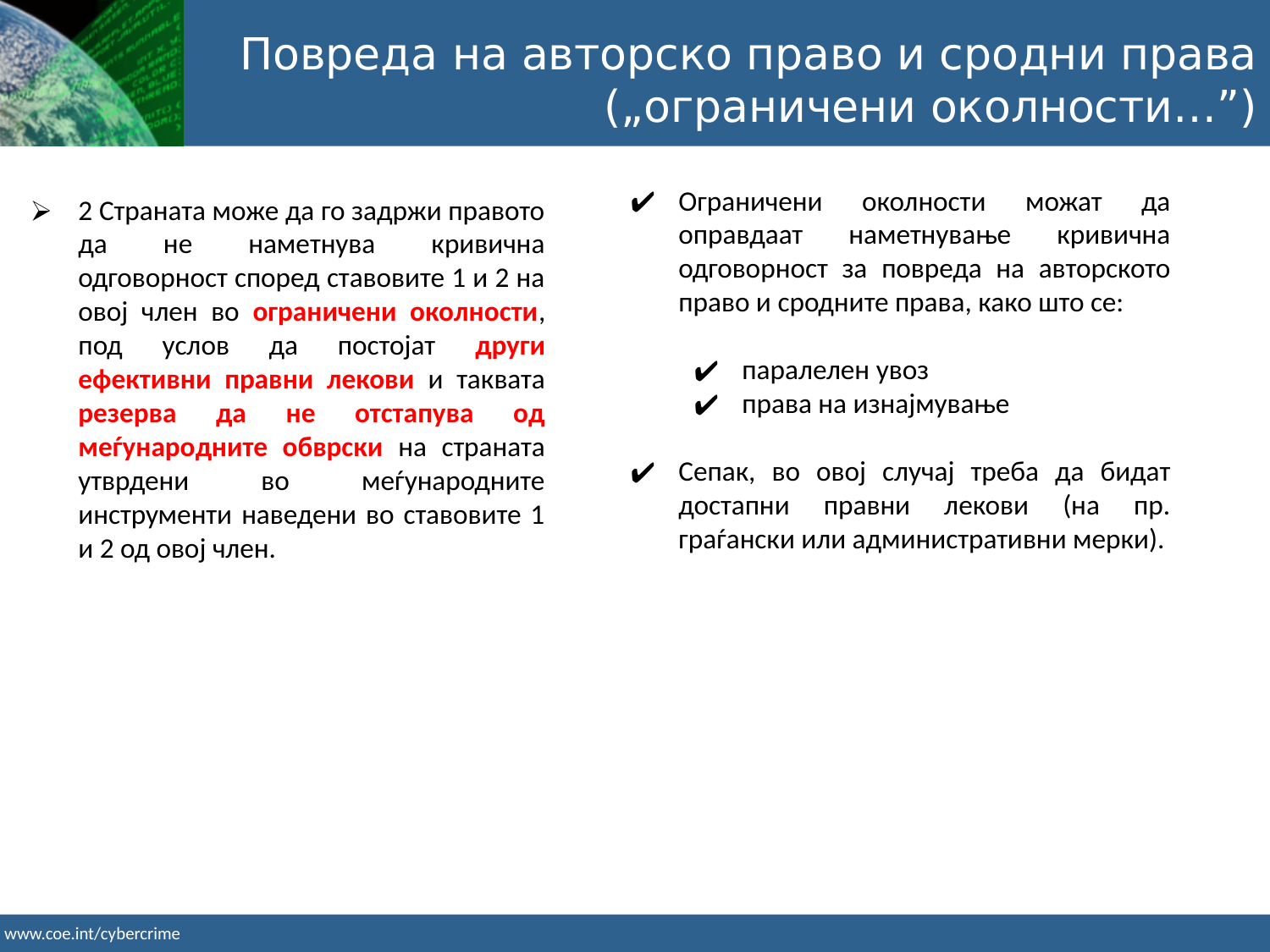

Повреда на авторско право и сродни права
(„ограничени околности…”)
Ограничени околности можат да оправдаат наметнување кривична одговорност за повреда на авторското право и сродните права, како што се:

паралелен увоз
права на изнајмување

Сепак, во овој случај треба да бидат достапни правни лекови (на пр. граѓански или административни мерки).
2 Страната може да го задржи правото да не наметнува кривична одговорност според ставовите 1 и 2 на овој член во ограничени околности, под услов да постојат други ефективни правни лекови и таквата резерва да не отстапува од меѓународните обврски на страната утврдени во меѓународните инструменти наведени во ставовите 1 и 2 од овој член.